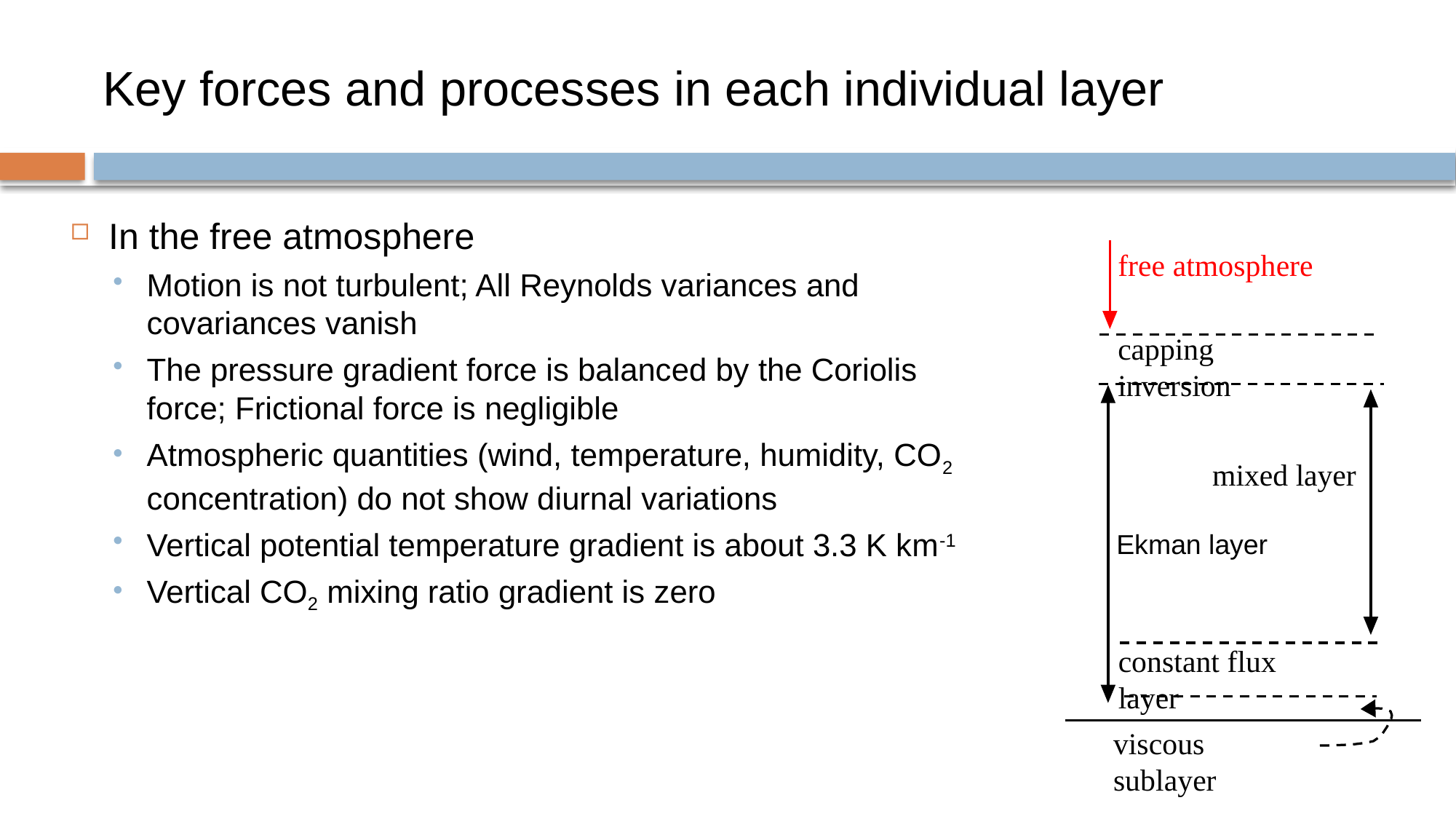

# Key forces and processes in each individual layer
In the free atmosphere
Motion is not turbulent; All Reynolds variances and covariances vanish
The pressure gradient force is balanced by the Coriolis force; Frictional force is negligible
Atmospheric quantities (wind, temperature, humidity, CO2 concentration) do not show diurnal variations
Vertical potential temperature gradient is about 3.3 K km-1
Vertical CO2 mixing ratio gradient is zero

capping inversion

mixed layer

constant flux layer

viscous sublayer
free atmosphere

Ekman layer